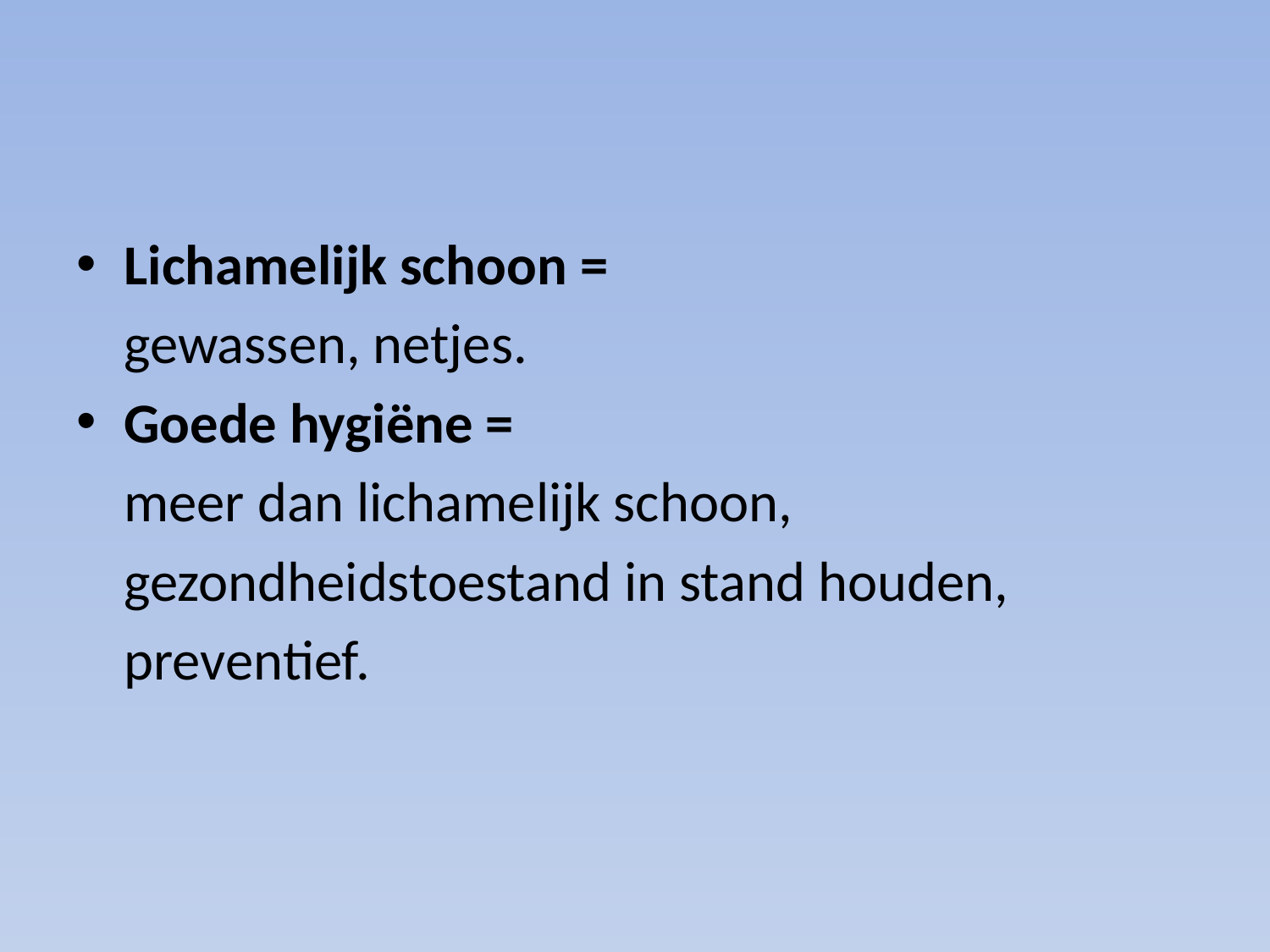

#
Lichamelijk schoon =
	gewassen, netjes.
Goede hygiëne =
	meer dan lichamelijk schoon,
	gezondheidstoestand in stand houden,
	preventief.